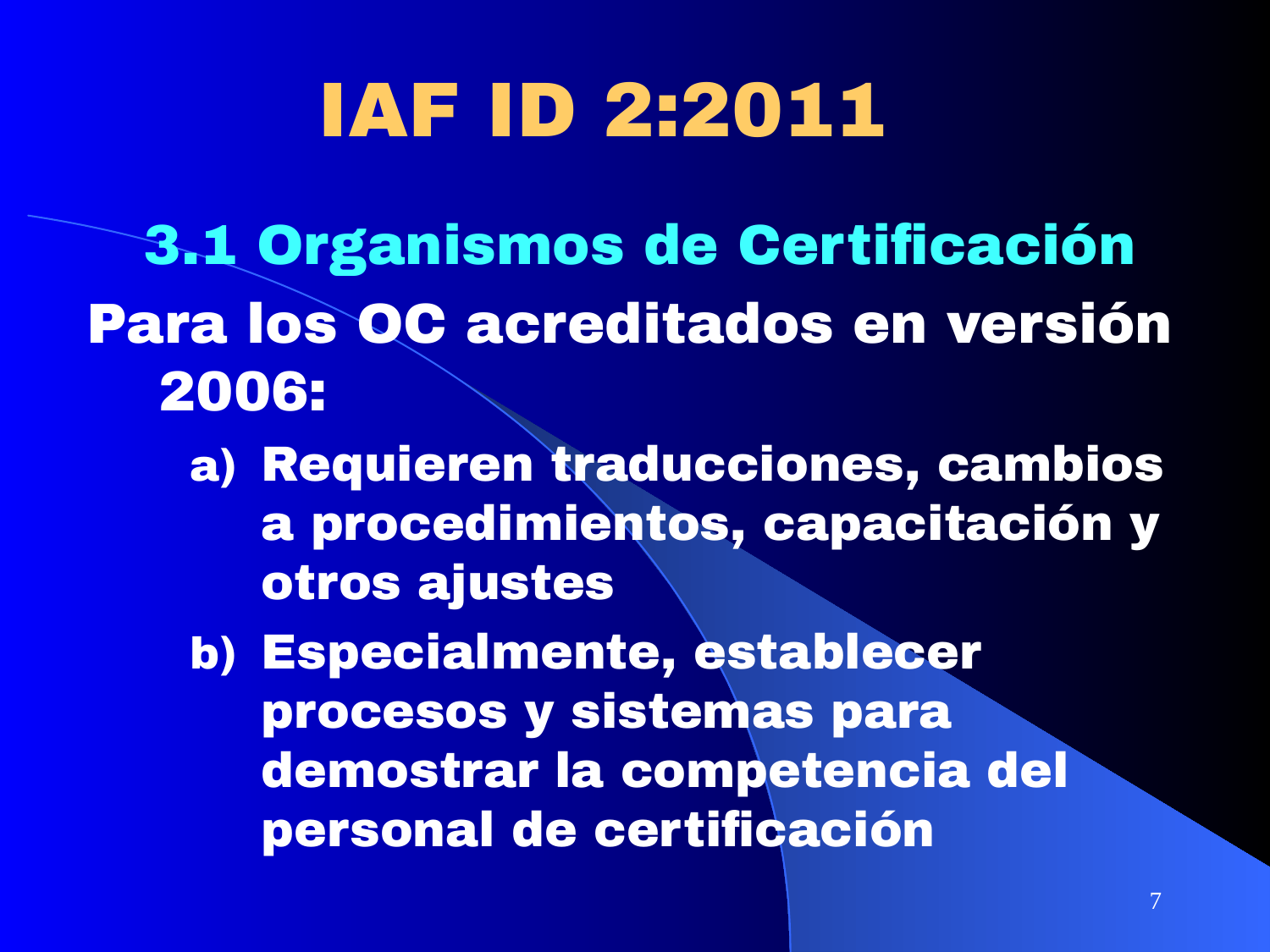

# IAF ID 2:2011
3.1 Organismos de Certificación
Para los OC acreditados en versión 2006:
Requieren traducciones, cambios a procedimientos, capacitación y otros ajustes
Especialmente, establecer procesos y sistemas para demostrar la competencia del personal de certificación

7